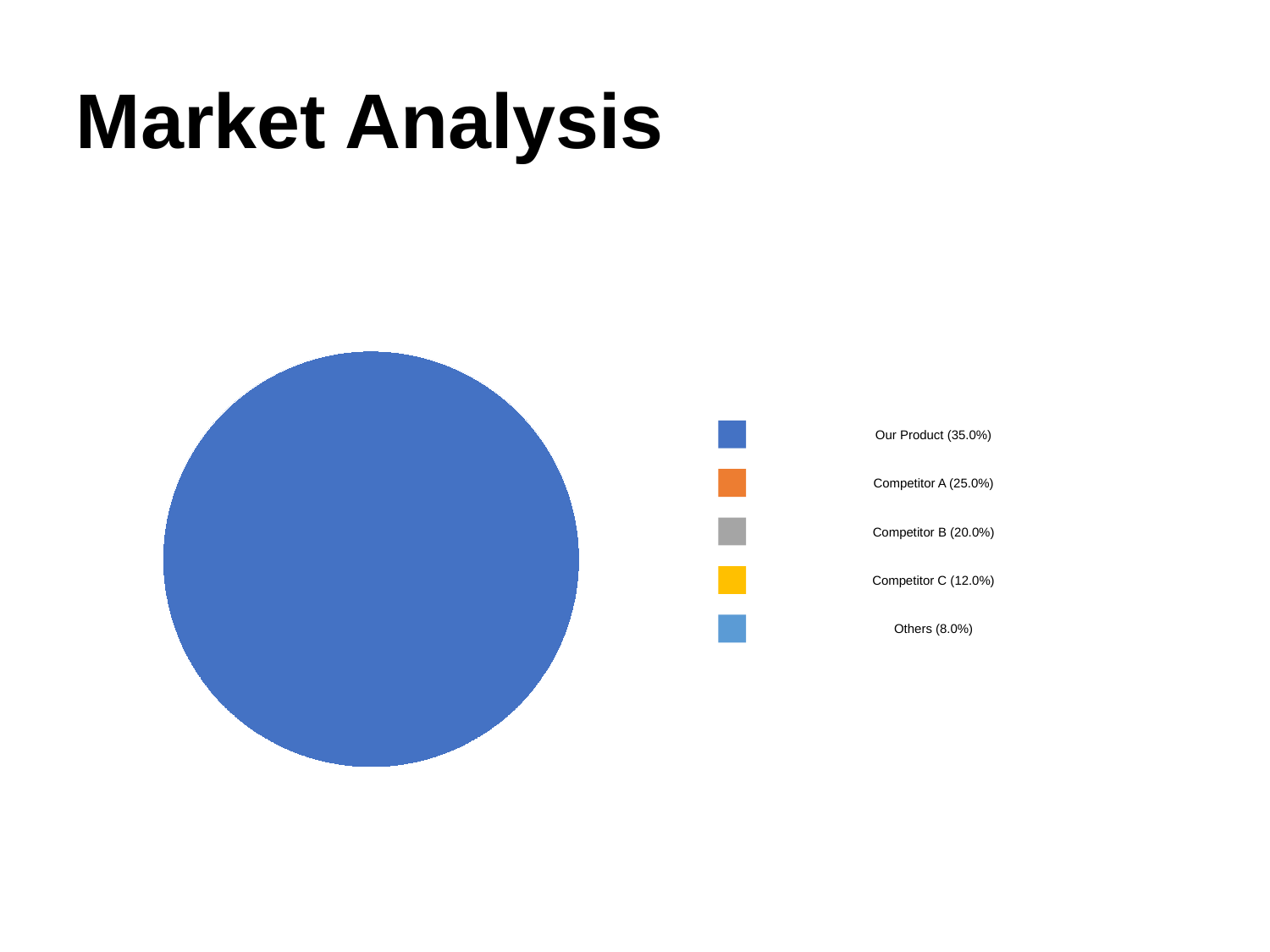

Market Analysis

Our Product (35.0%)

Competitor A (25.0%)

Competitor B (20.0%)

Competitor C (12.0%)

Others (8.0%)